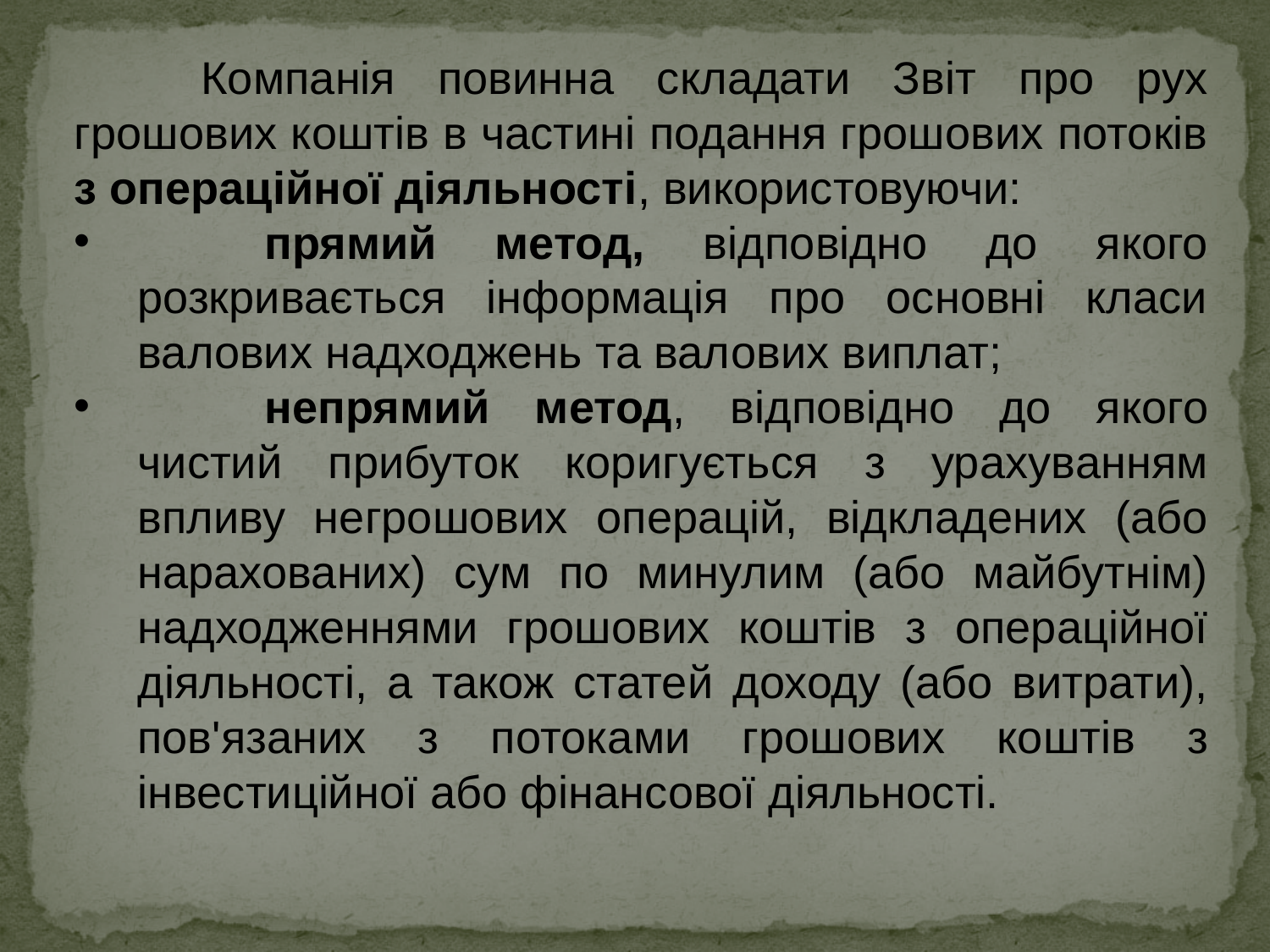

Компанія повинна складати Звіт про рух грошових коштів в частині подання грошових потоків з операційної діяльності, використовуючи:
	прямий метод, відповідно до якого розкривається інформація про основні класи валових надходжень та валових виплат;
	непрямий метод, відповідно до якого чистий прибуток коригується з урахуванням впливу негрошових операцій, відкладених (або нарахованих) сум по минулим (або майбутнім) надходженнями грошових коштів з операційної діяльності, а також статей доходу (або витрати), пов'язаних з потоками грошових коштів з інвестиційної або фінансової діяльності.